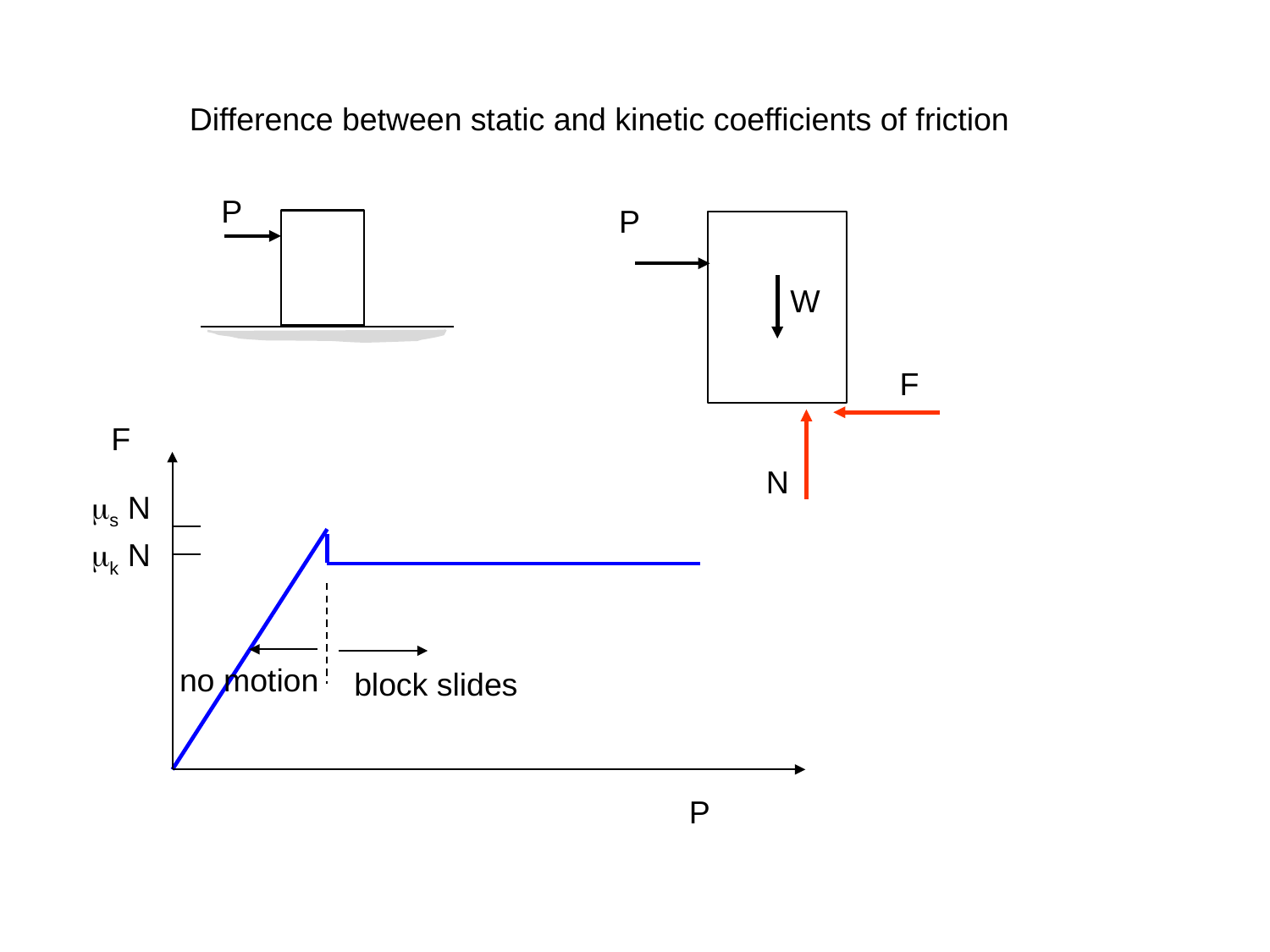

Difference between static and kinetic coefficients of friction
P
P

W

F
F
N
μs N
μk N
no motion
block slides
P